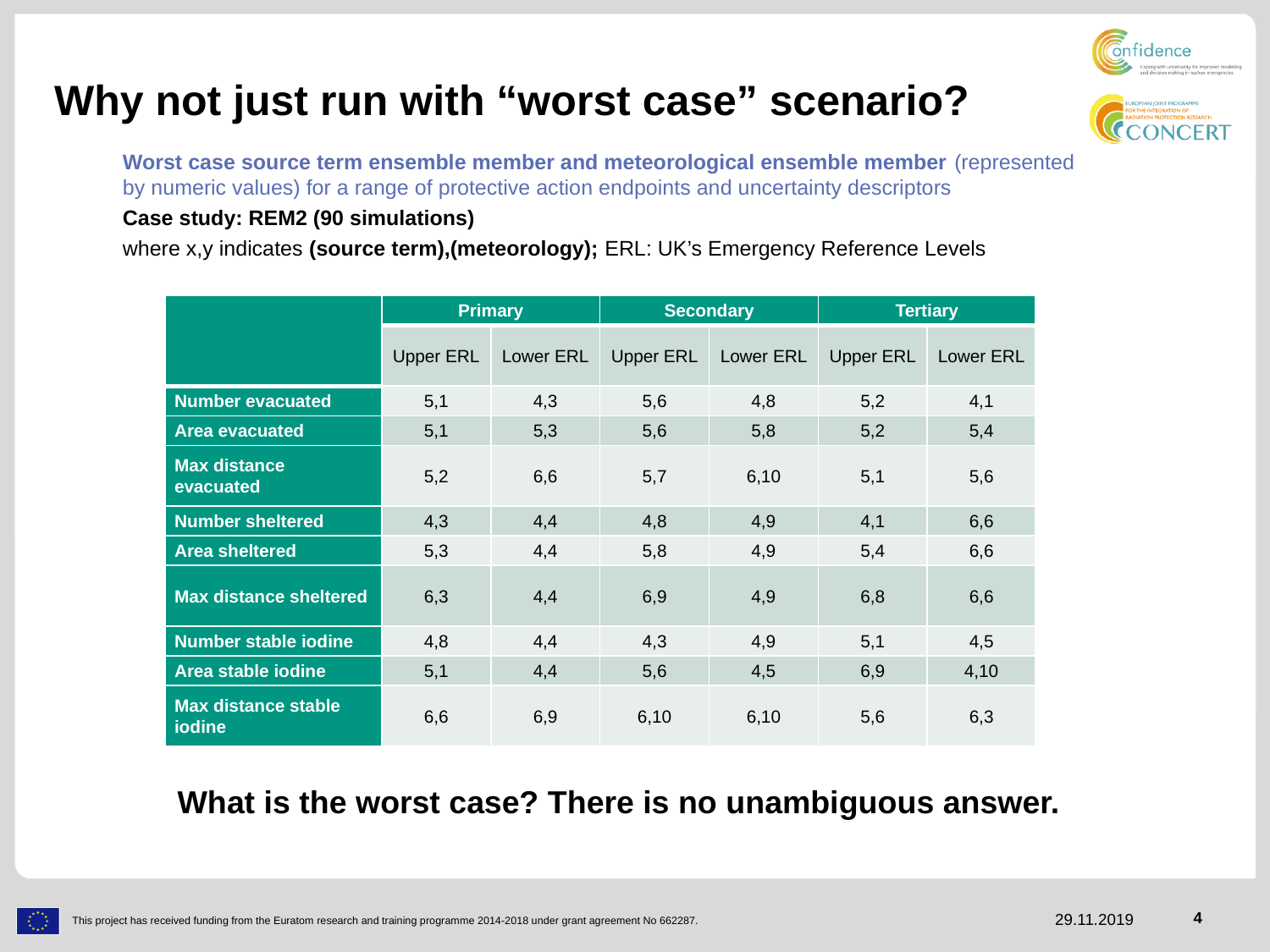

# Why not just run with “worst case” scenario?
Worst case source term ensemble member and meteorological ensemble member (represented by numeric values) for a range of protective action endpoints and uncertainty descriptors
Case study: REM2 (90 simulations)
where x,y indicates (source term),(meteorology); ERL: UK’s Emergency Reference Levels

|  | Primary |  | Secondary |  | Tertiary |  |
| --- | --- | --- | --- | --- | --- | --- |
|  | Upper ERL | Lower ERL | Upper ERL | Lower ERL | Upper ERL | Lower ERL |
| Number evacuated | 5,1 | 4,3 | 5,6 | 4,8 | 5,2 | 4,1 |
| Area evacuated | 5,1 | 5,3 | 5,6 | 5,8 | 5,2 | 5,4 |
| Max distance evacuated | 5,2 | 6,6 | 5,7 | 6,10 | 5,1 | 5,6 |
| Number sheltered | 4,3 | 4,4 | 4,8 | 4,9 | 4,1 | 6,6 |
| Area sheltered | 5,3 | 4,4 | 5,8 | 4,9 | 5,4 | 6,6 |
| Max distance sheltered | 6,3 | 4,4 | 6,9 | 4,9 | 6,8 | 6,6 |
| Number stable iodine | 4,8 | 4,4 | 4,3 | 4,9 | 5,1 | 4,5 |
| Area stable iodine | 5,1 | 4,4 | 5,6 | 4,5 | 6,9 | 4,10 |
| Max distance stable iodine | 6,6 | 6,9 | 6,10 | 6,10 | 5,6 | 6,3 |
What is the worst case? There is no unambiguous answer.